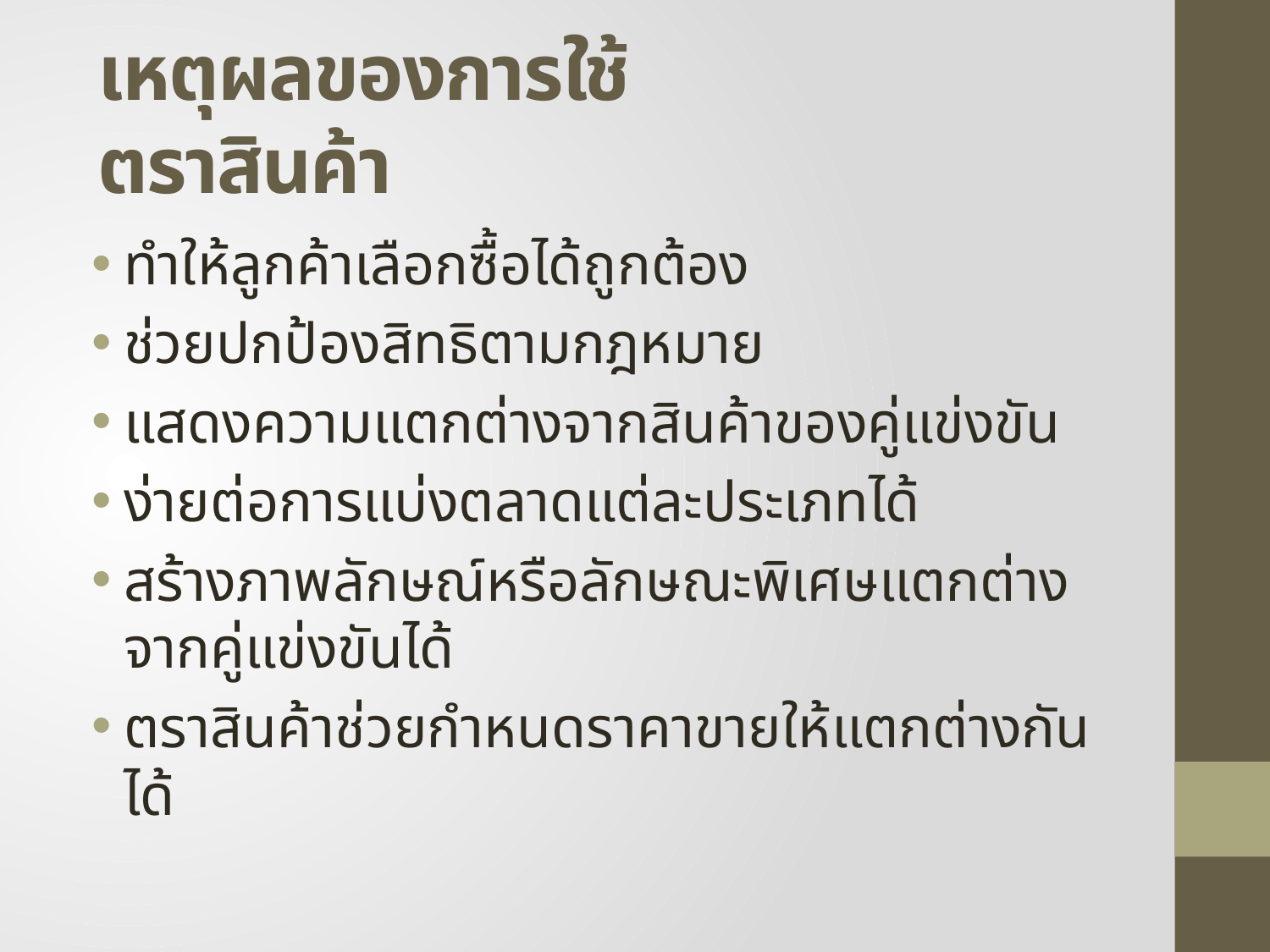

# เหตุผลของการใช้ตราสินค้า
ทำให้ลูกค้าเลือกซื้อได้ถูกต้อง
ช่วยปกป้องสิทธิตามกฎหมาย
แสดงความแตกต่างจากสินค้าของคู่แข่งขัน
ง่ายต่อการแบ่งตลาดแต่ละประเภทได้
สร้างภาพลักษณ์หรือลักษณะพิเศษแตกต่างจากคู่แข่งขันได้
ตราสินค้าช่วยกำหนดราคาขายให้แตกต่างกันได้